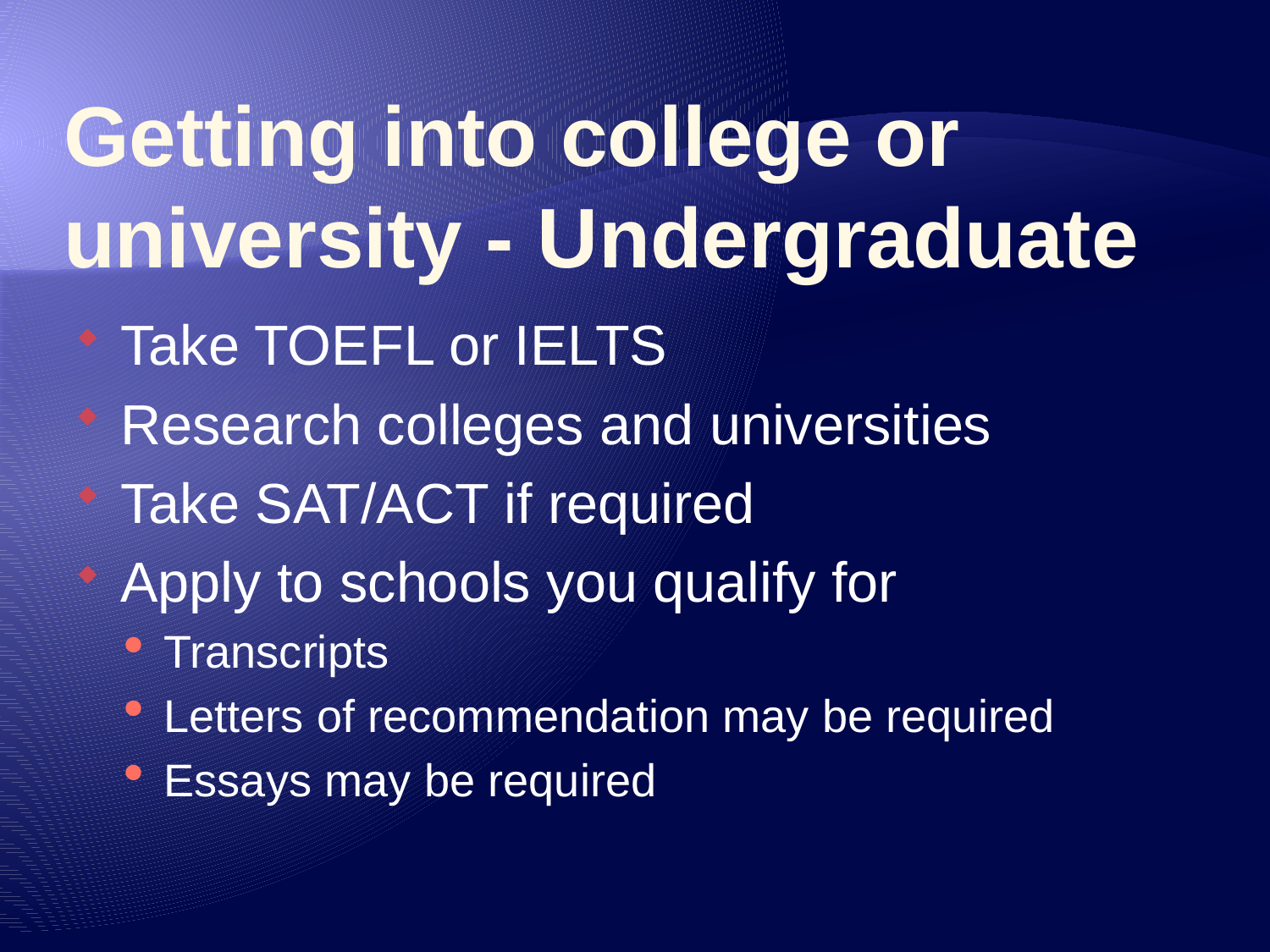

# Getting into college or university - Undergraduate
Take TOEFL or IELTS
Research colleges and universities
Take SAT/ACT if required
Apply to schools you qualify for
Transcripts
Letters of recommendation may be required
Essays may be required